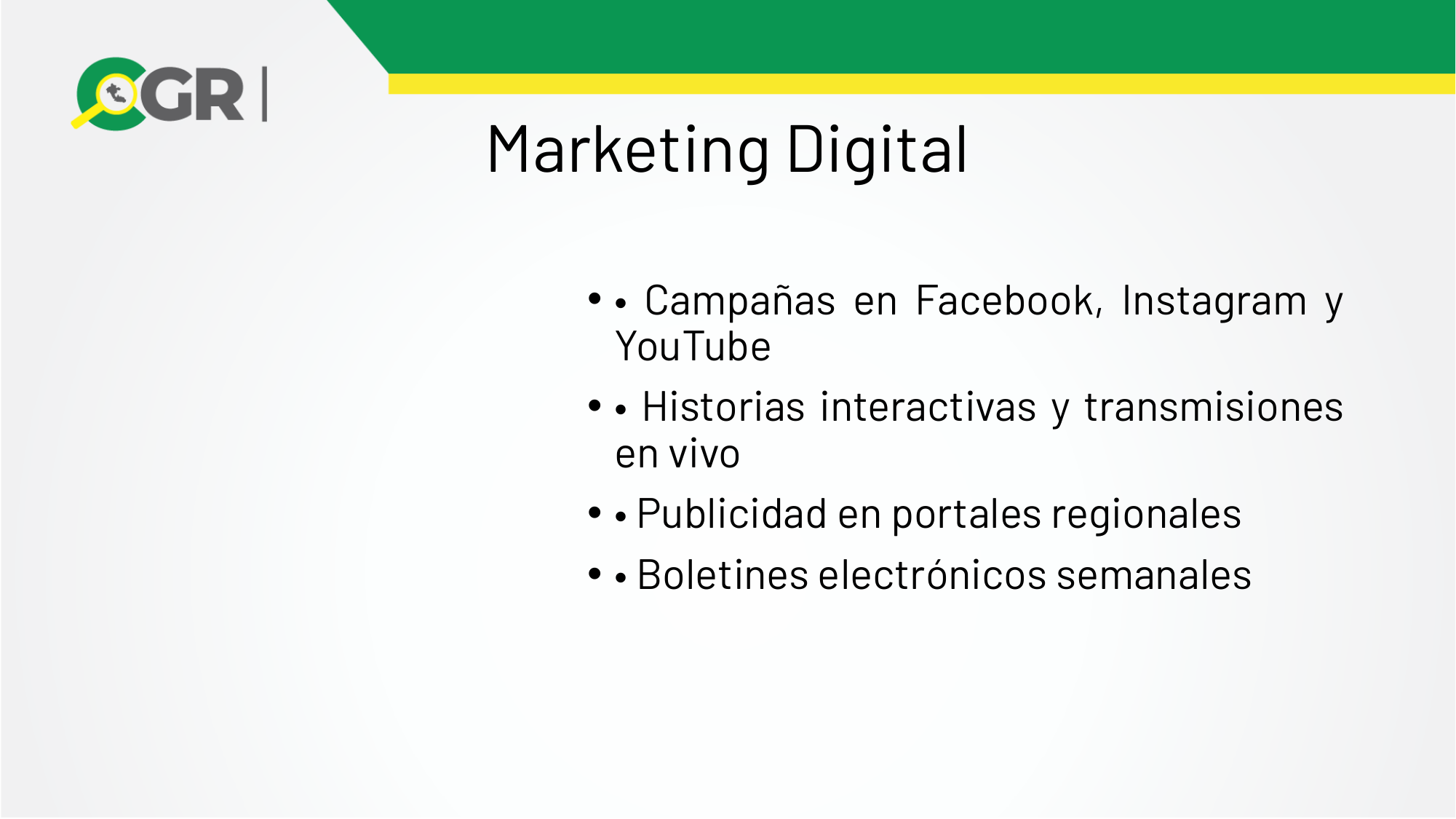

# Marketing Digital
• Campañas en Facebook, Instagram y YouTube
• Historias interactivas y transmisiones en vivo
• Publicidad en portales regionales
• Boletines electrónicos semanales